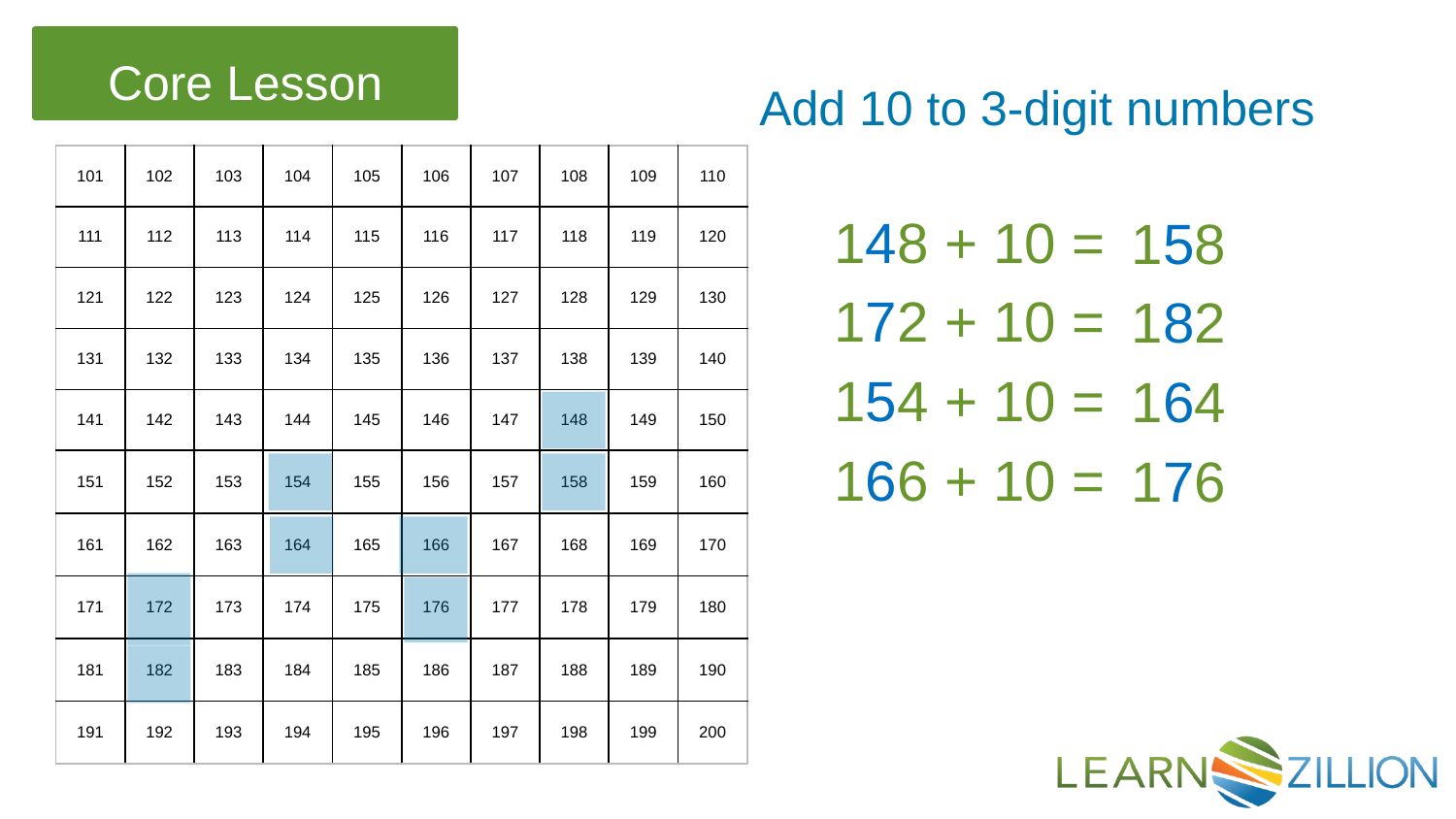

Add 10 to 3-digit numbers

148 + 10 =
172 + 10 =
154 + 10 =
166 + 10 =

158
182
164
176
| 101 | 102 | 103 | 104 | 105 | 106 | 107 | 108 | 109 | 110 |
| --- | --- | --- | --- | --- | --- | --- | --- | --- | --- |
| 111 | 112 | 113 | 114 | 115 | 116 | 117 | 118 | 119 | 120 |
| 121 | 122 | 123 | 124 | 125 | 126 | 127 | 128 | 129 | 130 |
| 131 | 132 | 133 | 134 | 135 | 136 | 137 | 138 | 139 | 140 |
| 141 | 142 | 143 | 144 | 145 | 146 | 147 | 148 | 149 | 150 |
| 151 | 152 | 153 | 154 | 155 | 156 | 157 | 158 | 159 | 160 |
| 161 | 162 | 163 | 164 | 165 | 166 | 167 | 168 | 169 | 170 |
| 171 | 172 | 173 | 174 | 175 | 176 | 177 | 178 | 179 | 180 |
| 181 | 182 | 183 | 184 | 185 | 186 | 187 | 188 | 189 | 190 |
| 191 | 192 | 193 | 194 | 195 | 196 | 197 | 198 | 199 | 200 |